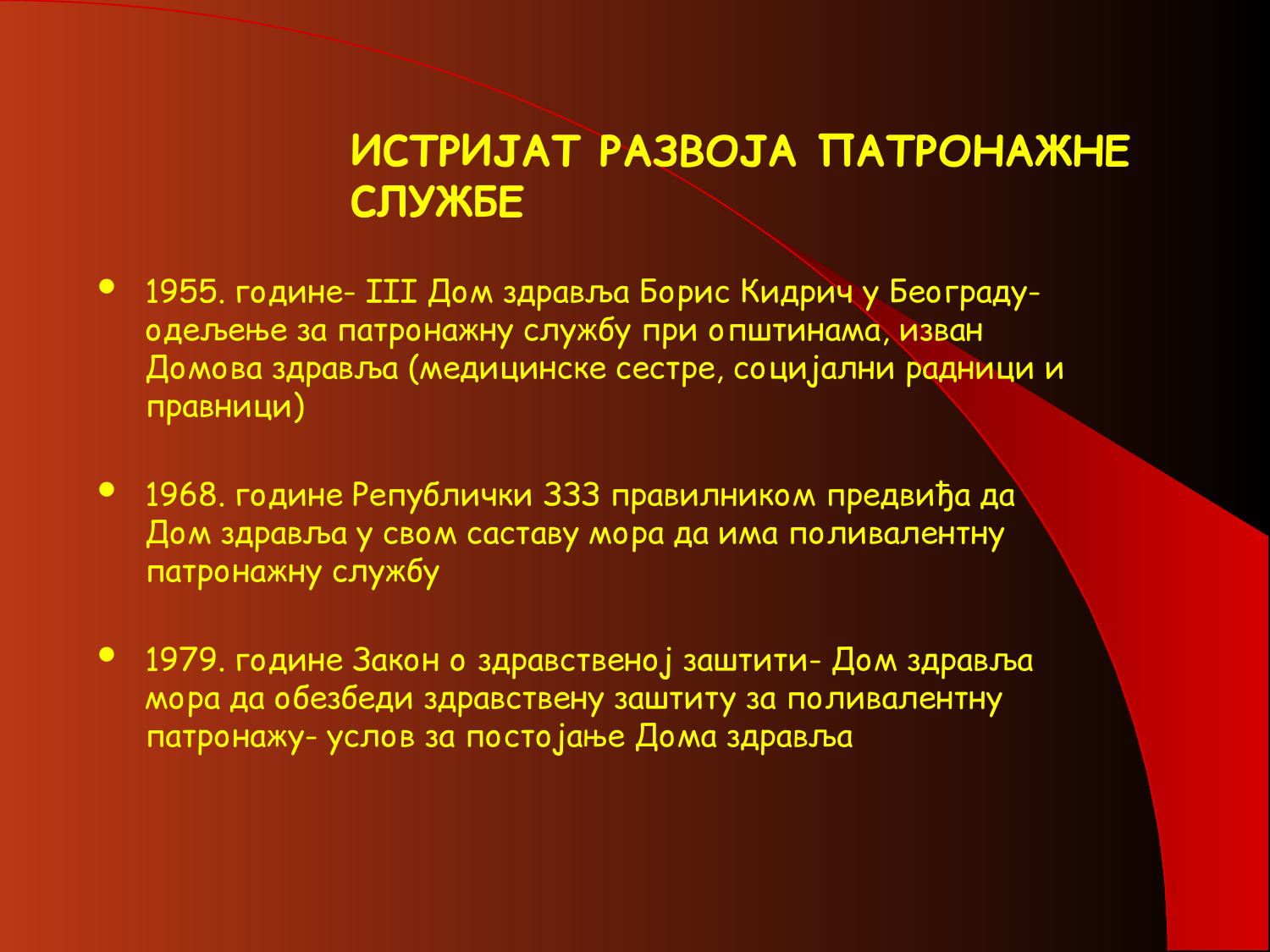

# ИСТРИЈАТ РАЗВОЈА ПАТРОНАЖНЕ СЛУЖБЕ
1955. године- III Дом здравља Борис Кидрич у Београду- одељење за патронажну службу при општинама, изван Домова здравља (медицинске сестре, социјални радници и правници)

1968. године Републички ЗЗЗ правилником предвиђа да Дом здравља у свом саставу мора да има поливалентну патронажну службу

1979. године Закон о здравственој заштити- Дом здравља мора да обезбеди здравствену заштиту за поливалентну патронажу- услов за постојање Дома здравља